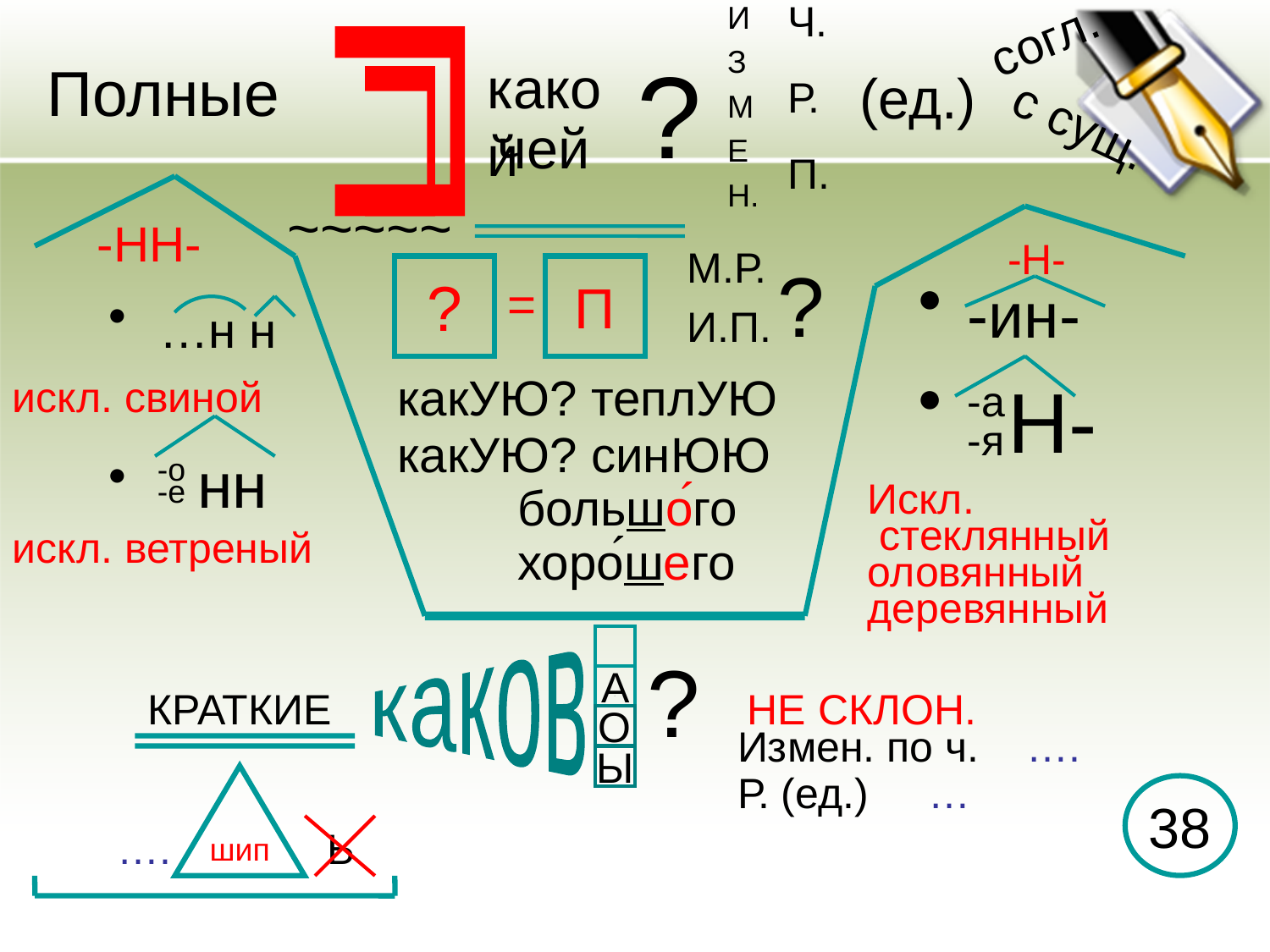

И
З
М
Е
Н.
Ч.

Р.

П.
согл.
?
Полные
какой
П
(ед.)
с сущ.
П
чей

~~~~~

-НН-

-Н-

М.Р.
И.П.
?

?
П
=
●

-ин-
●

 …н н

искл. свиной
●
какУЮ? теплУЮ
какУЮ? синЮЮ
Н-
-а
-я

●
нн
-о
-е
большо́го
хоро́шего
Искл.
 стеклянный
оловянный
деревянный
искл. ветреный

?
каков
А
КРАТКИЕ
НЕ СКЛОН.

О

Измен. по ч.    ….
Р. (ед.)     …

Ы
шип
38
….

Ь